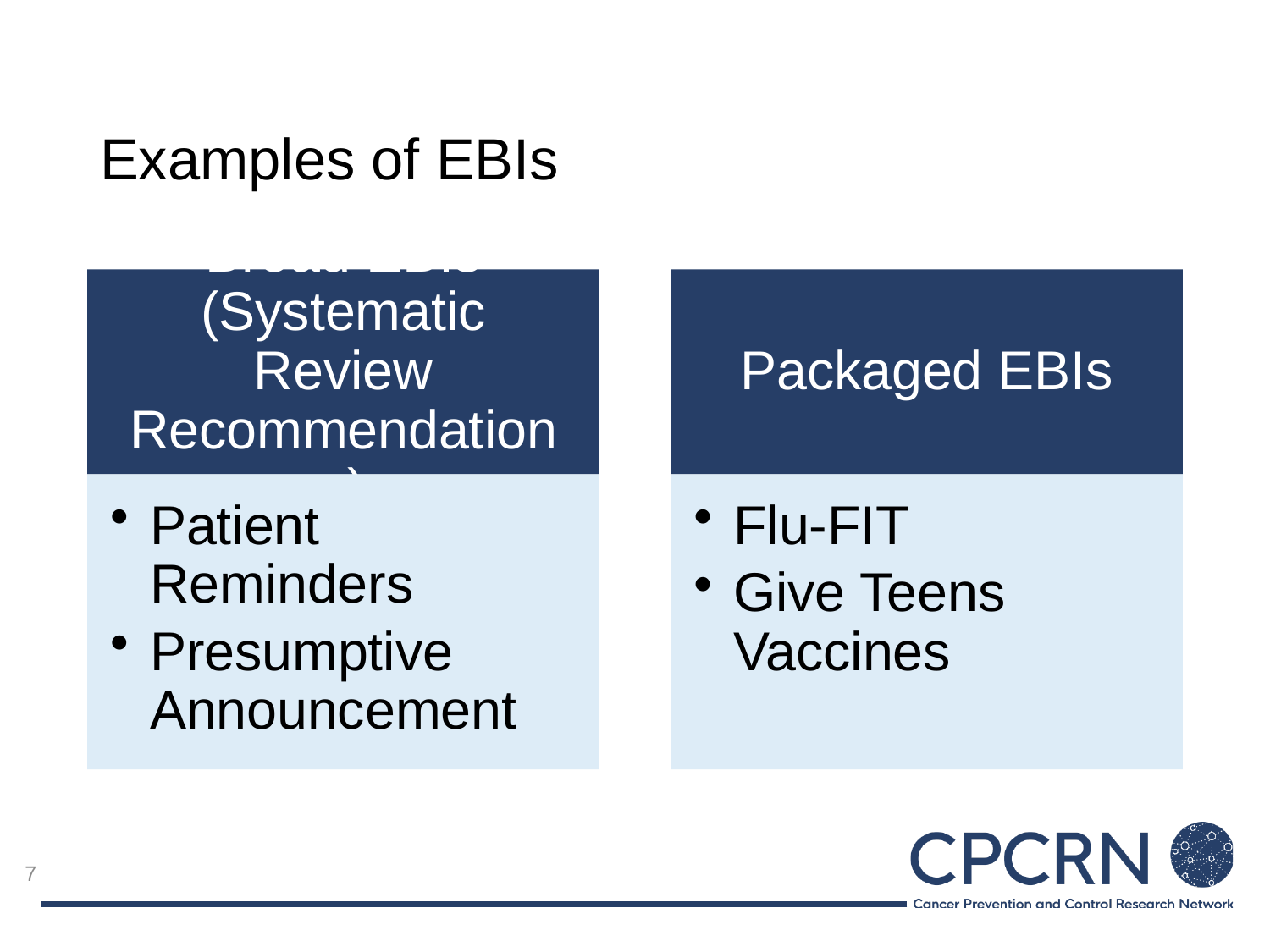

# Examples of EBIs
Broad EBIs (Systematic Review Recommendations)
Patient Reminders
Presumptive Announcement
Packaged EBIs
Flu-FIT
Give Teens Vaccines
7